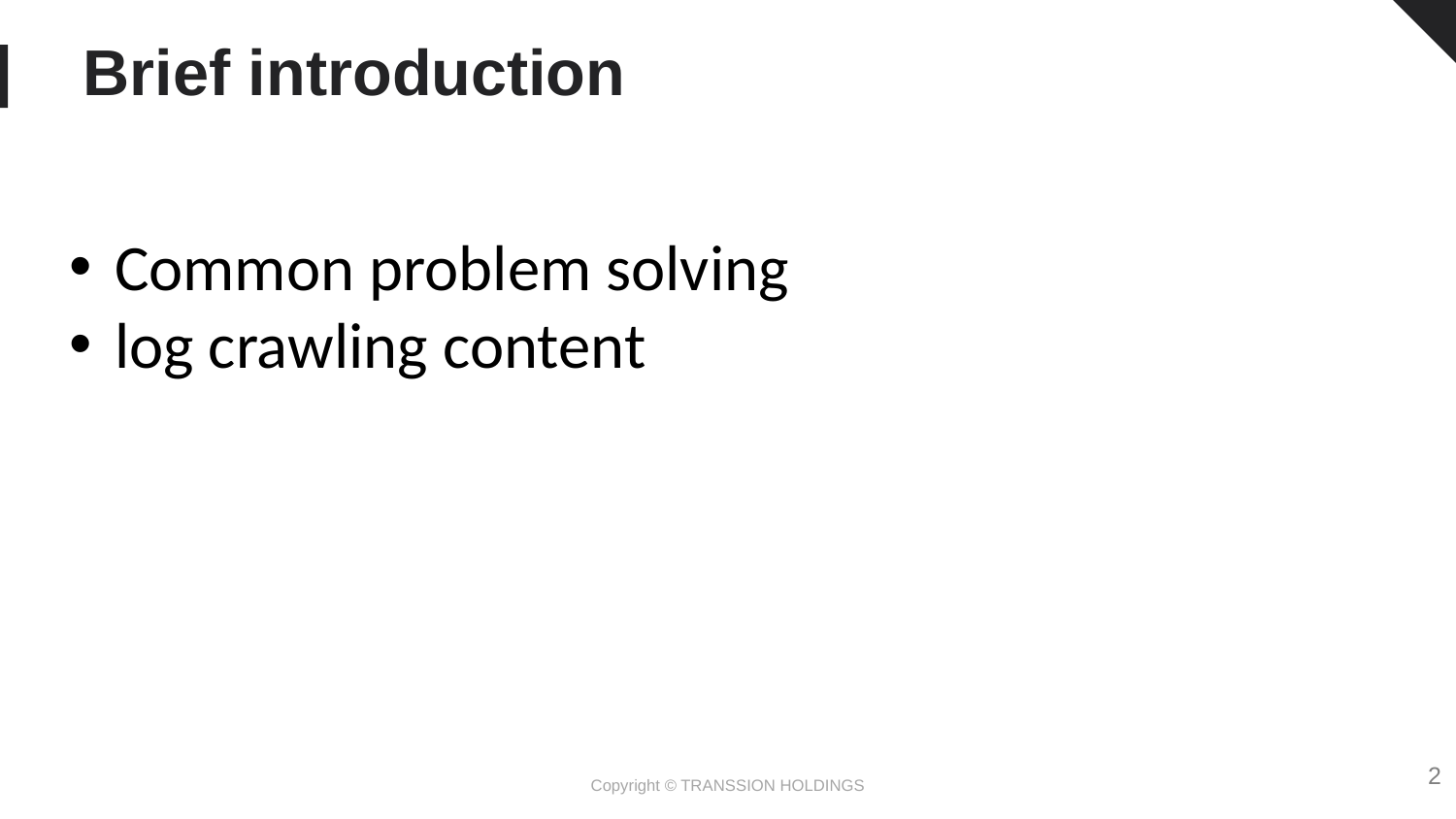

# Brief introduction
Common problem solving
log crawling content
2